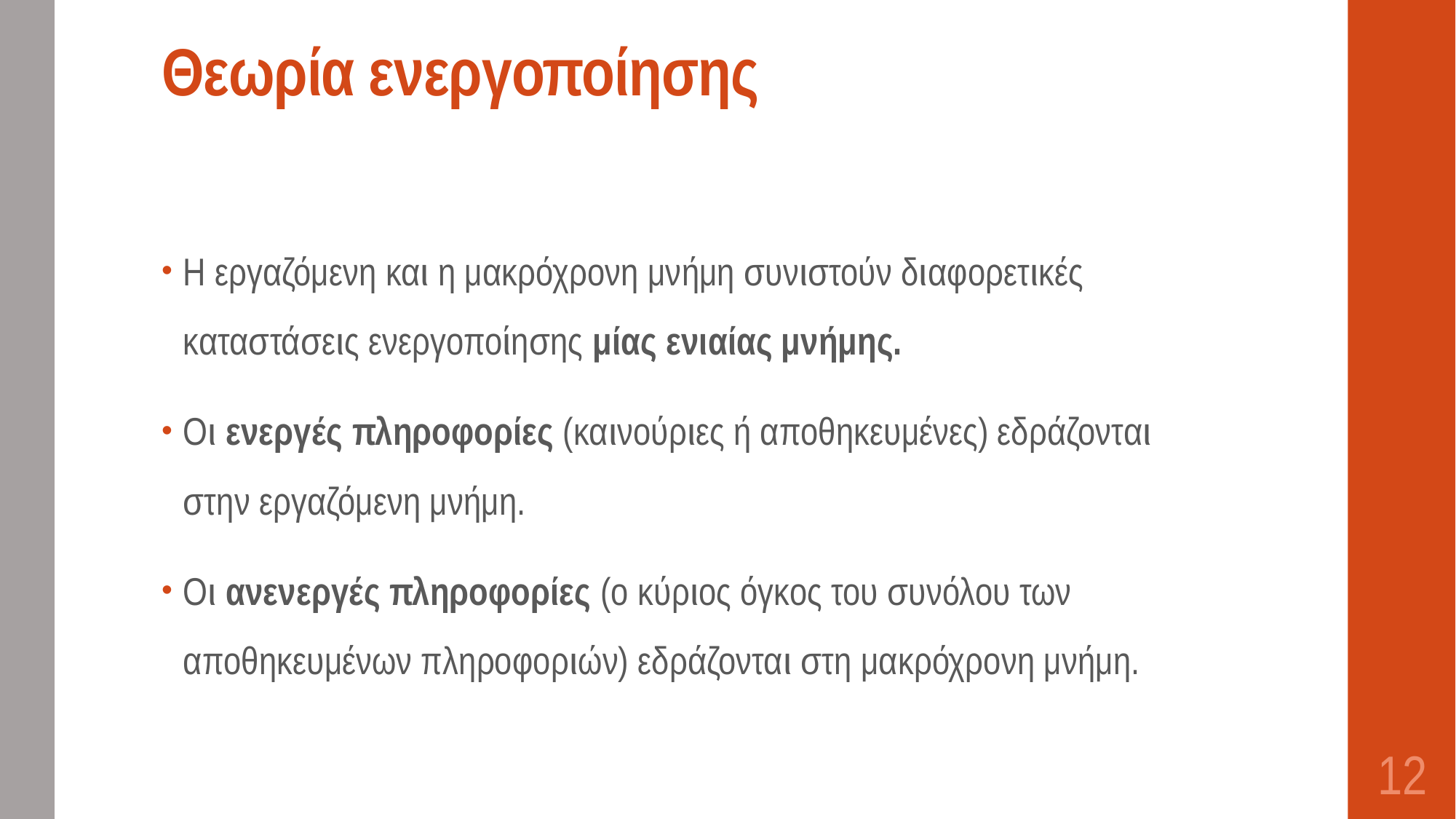

# Θεωρία ενεργοποίησης
Η εργαζόμενη και η μακρόχρονη μνήμη συνιστούν διαφορετικές καταστάσεις ενεργοποίησης μίας ενιαίας μνήμης.
Οι ενεργές πληροφορίες (καινούριες ή αποθηκευμένες) εδράζονται στην εργαζόμενη μνήμη.
Οι ανενεργές πληροφορίες (ο κύριος όγκος του συνόλου των αποθηκευμένων πληροφοριών) εδράζονται στη μακρόχρονη μνήμη.
12